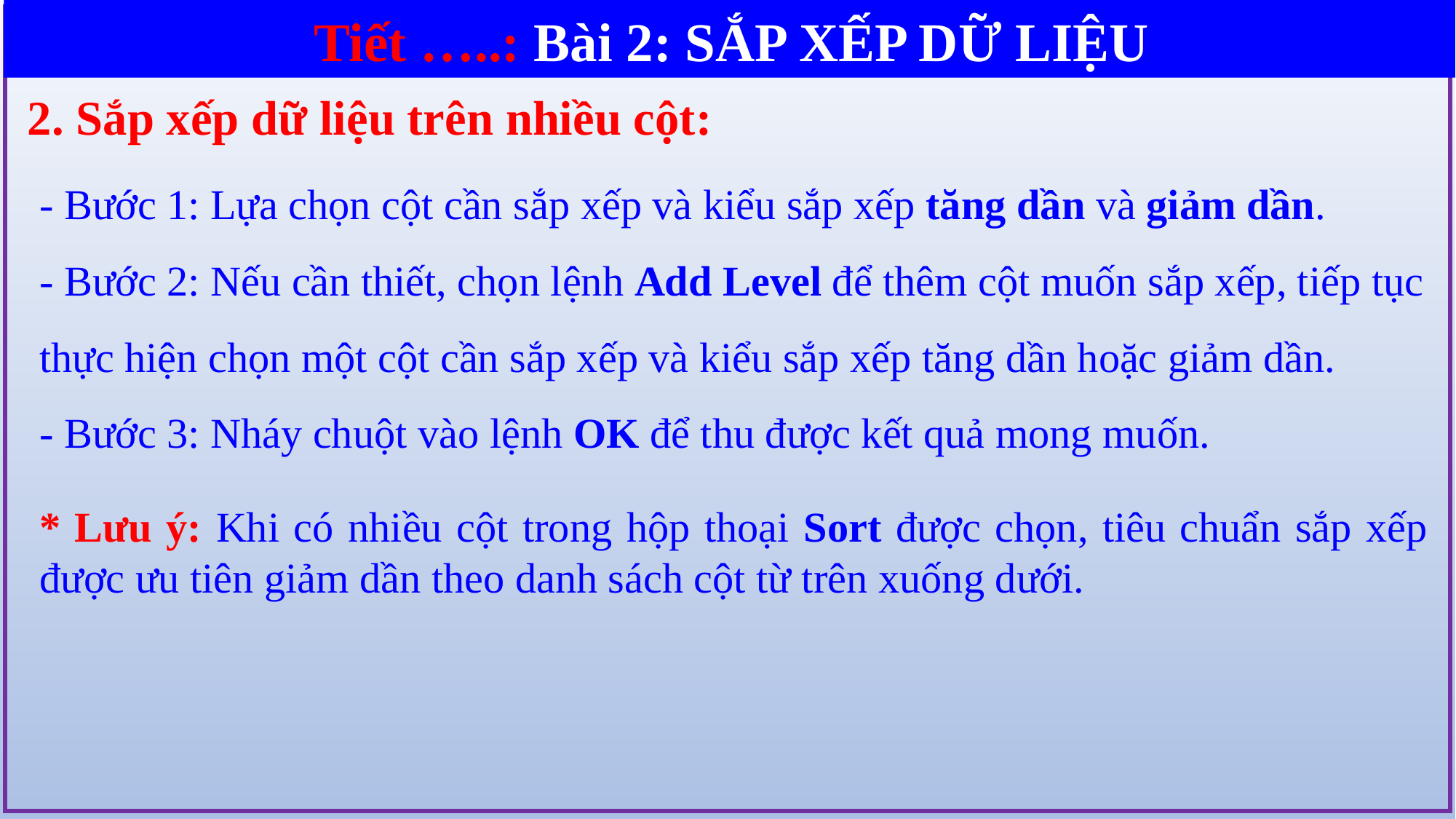

Tiết …..: Bài 2: SẮP XẾP DỮ LIỆU
2. Sắp xếp dữ liệu trên nhiều cột:
- Bước 1: Lựa chọn cột cần sắp xếp và kiểu sắp xếp tăng dần và giảm dần.
- Bước 2: Nếu cần thiết, chọn lệnh Add Level để thêm cột muốn sắp xếp, tiếp tục thực hiện chọn một cột cần sắp xếp và kiểu sắp xếp tăng dần hoặc giảm dần.
- Bước 3: Nháy chuột vào lệnh OK để thu được kết quả mong muốn.
* Lưu ý: Khi có nhiều cột trong hộp thoại Sort được chọn, tiêu chuẩn sắp xếp được ưu tiên giảm dần theo danh sách cột từ trên xuống dưới.